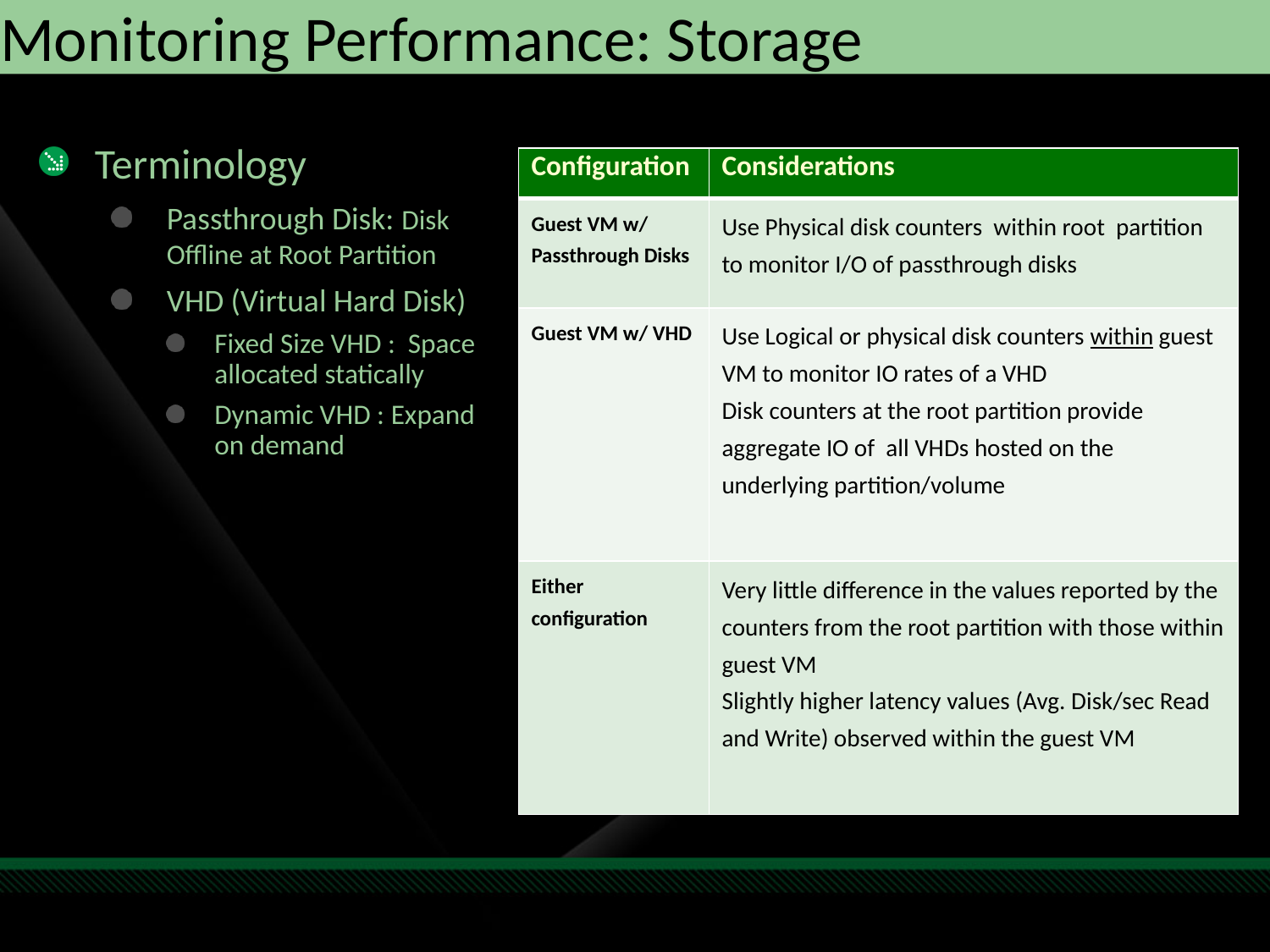

Monitoring Performance: Storage
Terminology
Passthrough Disk: Disk Offline at Root Partition
VHD (Virtual Hard Disk)
Fixed Size VHD :  Space allocated statically
Dynamic VHD : Expand on demand
| Configuration | Considerations |
| --- | --- |
| Guest VM w/ Passthrough Disks | Use Physical disk counters within root partition to monitor I/O of passthrough disks |
| Guest VM w/ VHD | Use Logical or physical disk counters within guest VM to monitor IO rates of a VHD Disk counters at the root partition provide aggregate IO of all VHDs hosted on the underlying partition/volume |
| Either configuration | Very little difference in the values reported by the counters from the root partition with those within guest VM Slightly higher latency values (Avg. Disk/sec Read and Write) observed within the guest VM |